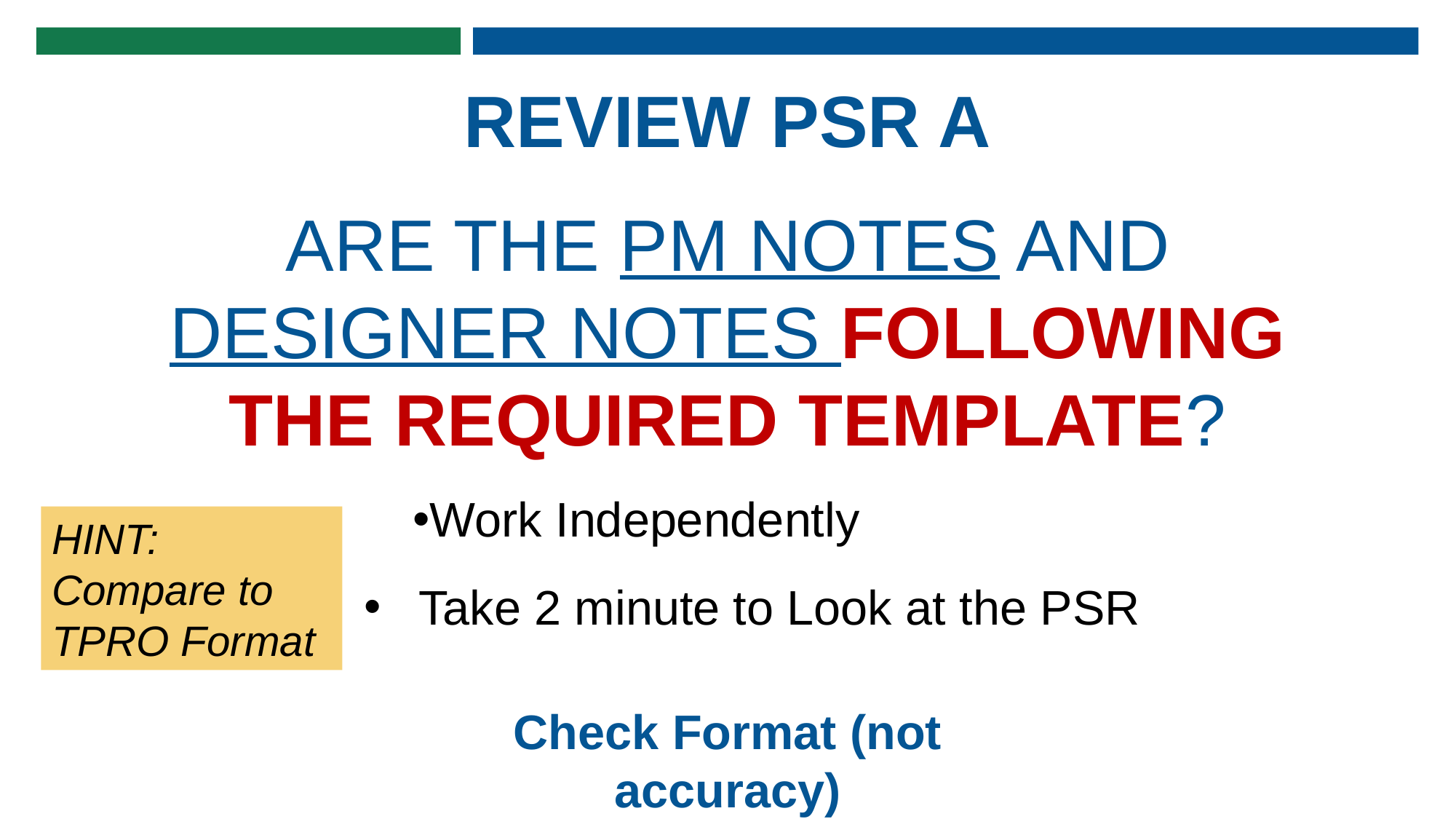

Review PSR A

ARE the PM NOTES and DESIGNER Notes Following the Required TEMPLATE?
HINT: Compare to TPRO Format
Take 2 minute to Look at the PSR
Work Independently
Check Format (not accuracy)